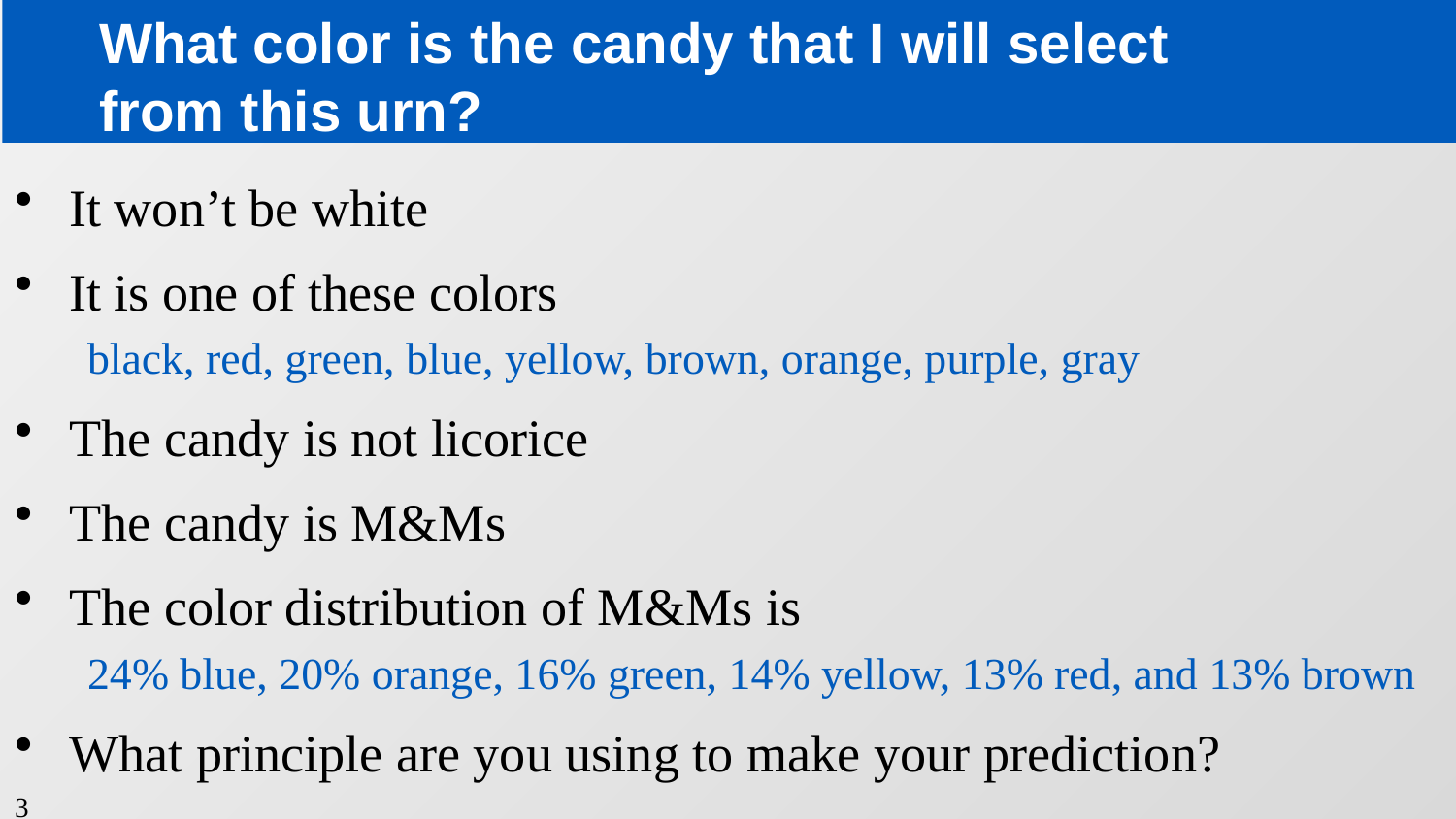

# What color is the candy that I will select from this urn?
It won’t be white
It is one of these colors
black, red, green, blue, yellow, brown, orange, purple, gray
The candy is not licorice
The candy is M&Ms
The color distribution of M&Ms is
24% blue, 20% orange, 16% green, 14% yellow, 13% red, and 13% brown
What principle are you using to make your prediction?
3